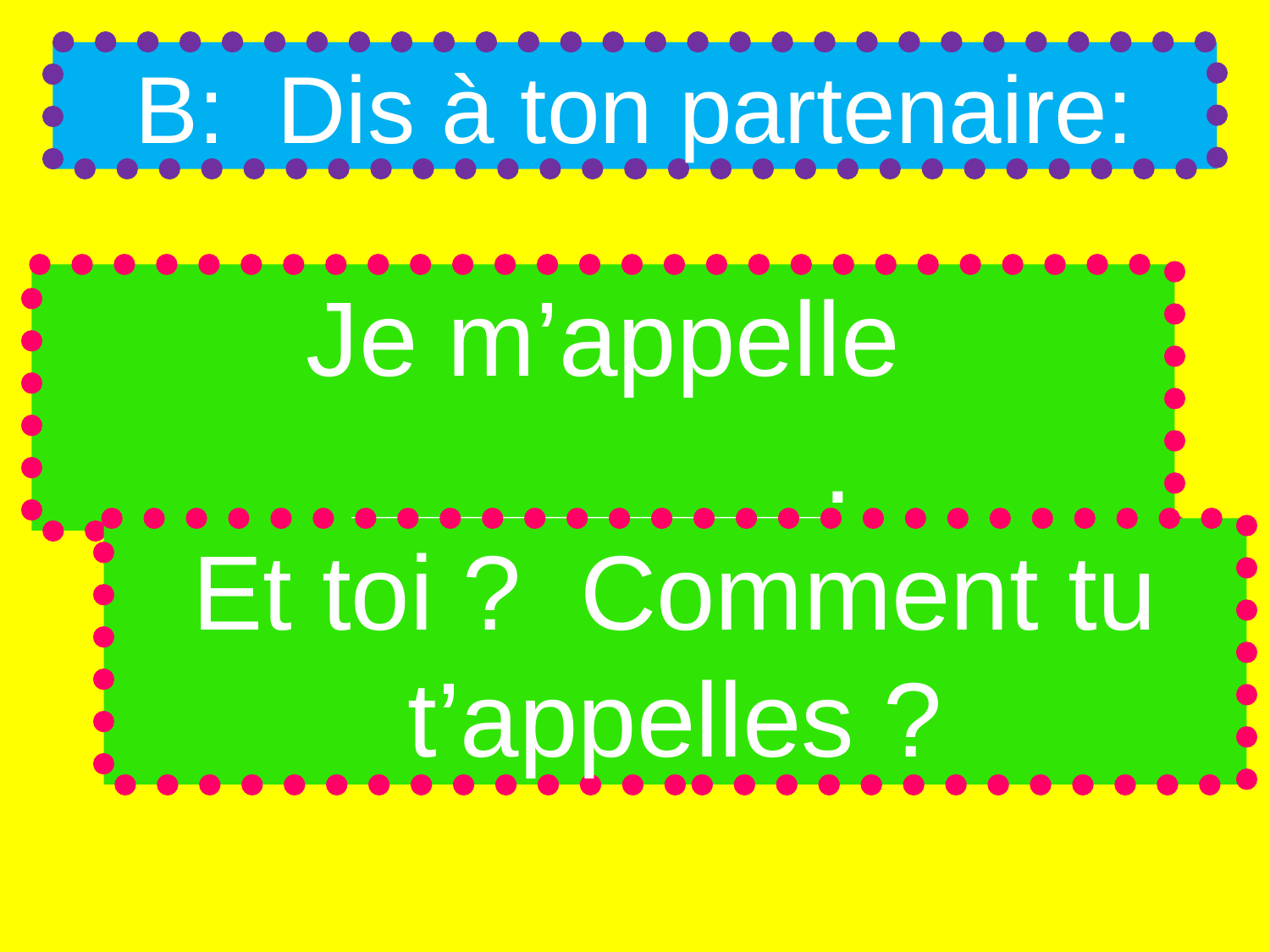

B:  Dis à ton partenaire:
Je m’appelle ________.
Et toi ?  Comment tu t’appelles ?